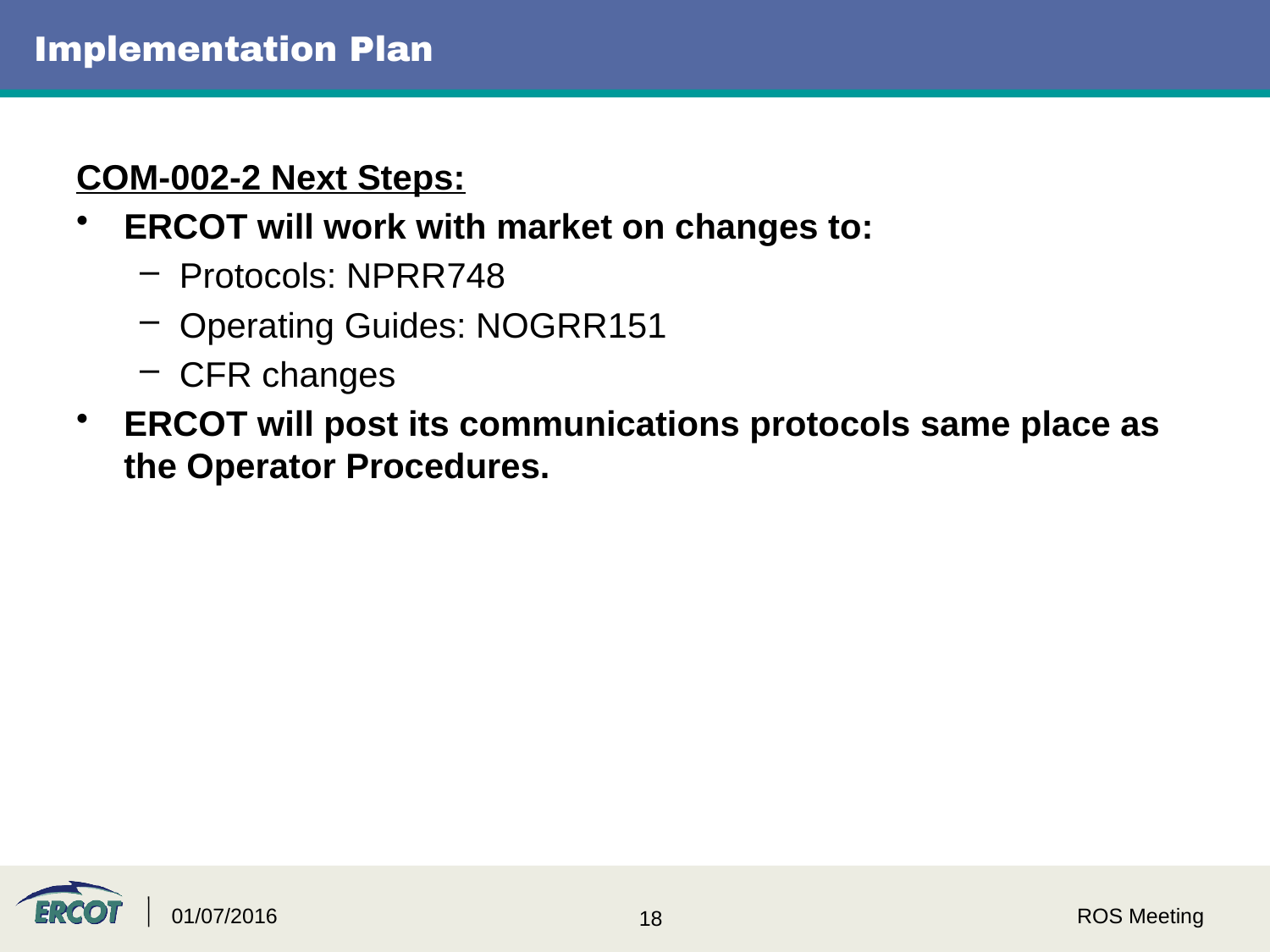

# Implementation Plan
COM-002-2 Next Steps:
ERCOT will work with market on changes to:
Protocols: NPRR748
Operating Guides: NOGRR151
CFR changes
ERCOT will post its communications protocols same place as the Operator Procedures.

01/07/2016
ROS Meeting